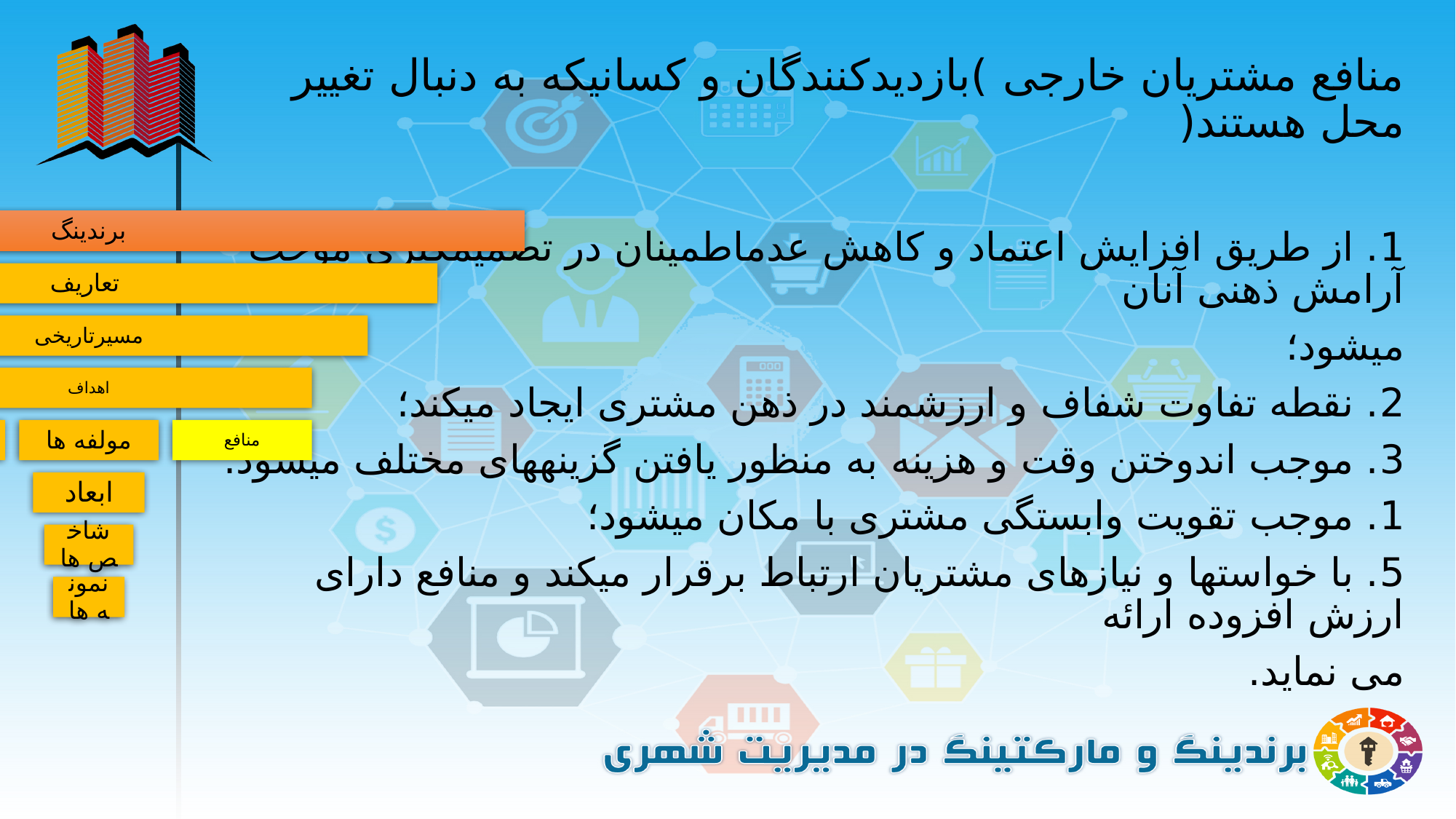

# منافع مشتریان خارجی )بازدیدکنندگان و کسانیکه به دنبال تغییر محل هستند(
برندینگ
تعاریف
مسیرتاریخی
اهداف
مولفه ها
منافع
ابعاد
شاخص ها
نمونه ها
1. از طریق افزایش اعتماد و کاهش عدماطمینان در تصمیمگیری موجب آرامش ذهنی آنان
میشود؛
2. نقطه تفاوت شفاف و ارزشمند در ذهن مشتری ایجاد میکند؛
3. موجب اندوختن وقت و هزینه به منظور یافتن گزینههای مختلف میشود؛
1. موجب تقویت وابستگی مشتری با مکان میشود؛
5. با خواستها و نیازهای مشتریان ارتباط برقرار میکند و منافع دارای ارزش افزوده ارائه
می نماید.